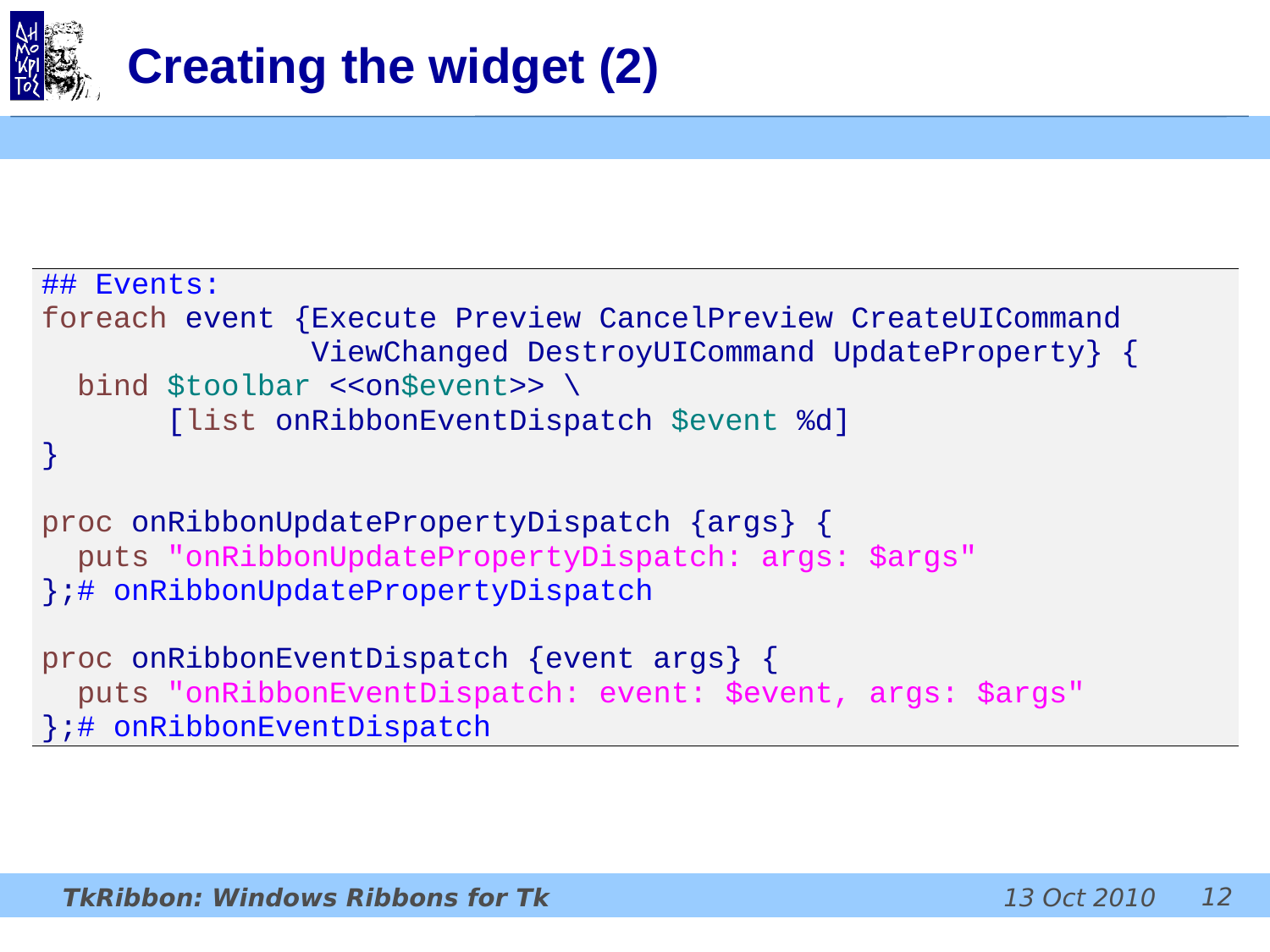

# Creating the widget (2)
| ## Events: foreach event {Execute Preview CancelPreview CreateUICommand ViewChanged DestroyUICommand UpdateProperty} { bind $toolbar <<on$event>> \ [list onRibbonEventDispatch $event %d] } proc onRibbonUpdatePropertyDispatch {args} { puts "onRibbonUpdatePropertyDispatch: args: $args" };# onRibbonUpdatePropertyDispatch proc onRibbonEventDispatch {event args} { puts "onRibbonEventDispatch: event: $event, args: $args" };# onRibbonEventDispatch |
| --- |
12
TkRibbon: Windows Ribbons for Tk
13 Oct 2010